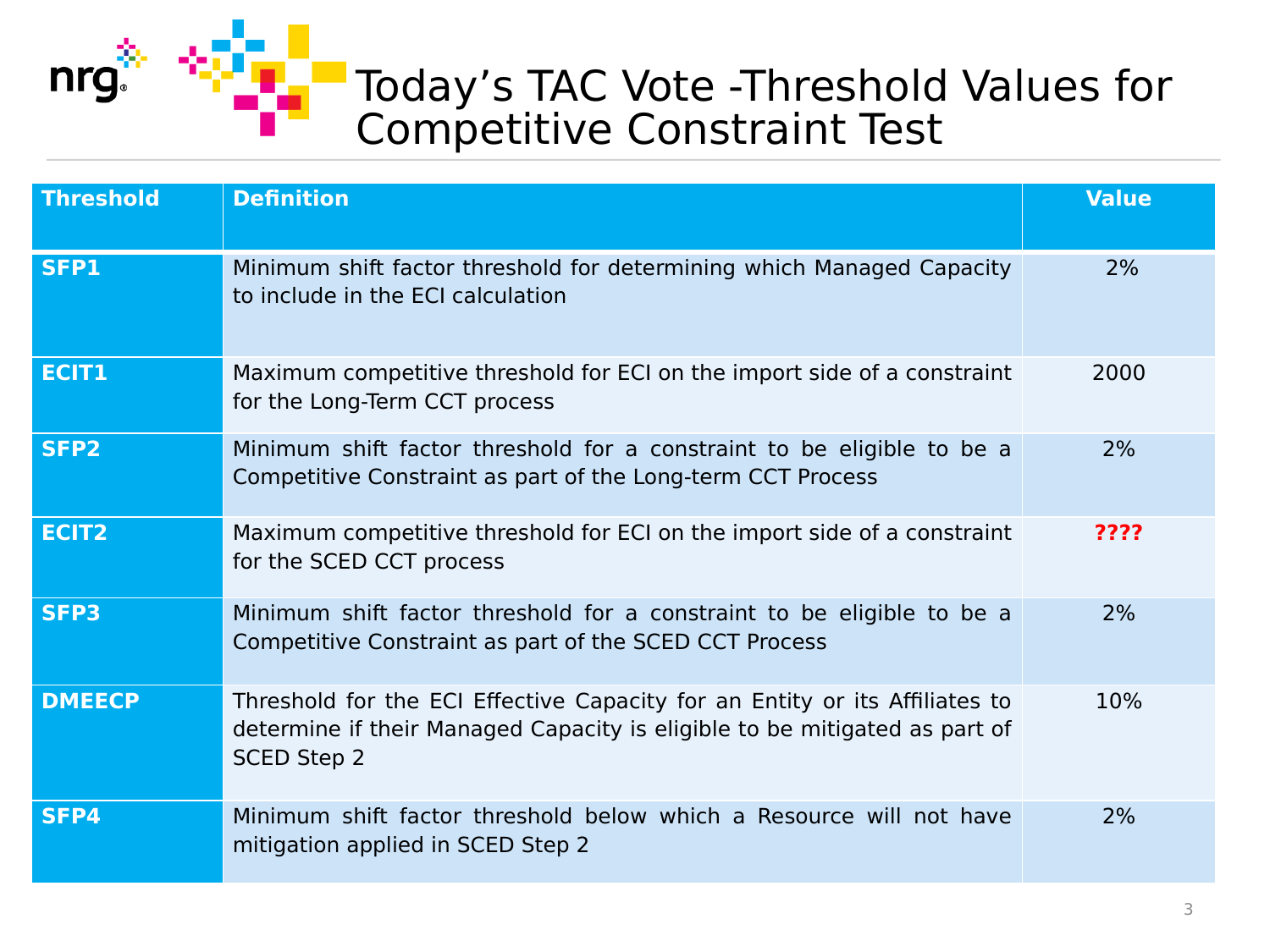

# Today’s TAC Vote -Threshold Values for Competitive Constraint Test
| Threshold | Definition | Value |
| --- | --- | --- |
| SFP1 | Minimum shift factor threshold for determining which Managed Capacity to include in the ECI calculation | 2% |
| ECIT1 | Maximum competitive threshold for ECI on the import side of a constraint for the Long-Term CCT process | 2000 |
| SFP2 | Minimum shift factor threshold for a constraint to be eligible to be a Competitive Constraint as part of the Long-term CCT Process | 2% |
| ECIT2 | Maximum competitive threshold for ECI on the import side of a constraint for the SCED CCT process | ???? |
| SFP3 | Minimum shift factor threshold for a constraint to be eligible to be a Competitive Constraint as part of the SCED CCT Process | 2% |
| DMEECP | Threshold for the ECI Effective Capacity for an Entity or its Affiliates to determine if their Managed Capacity is eligible to be mitigated as part of SCED Step 2 | 10% |
| SFP4 | Minimum shift factor threshold below which a Resource will not have mitigation applied in SCED Step 2 | 2% |

3